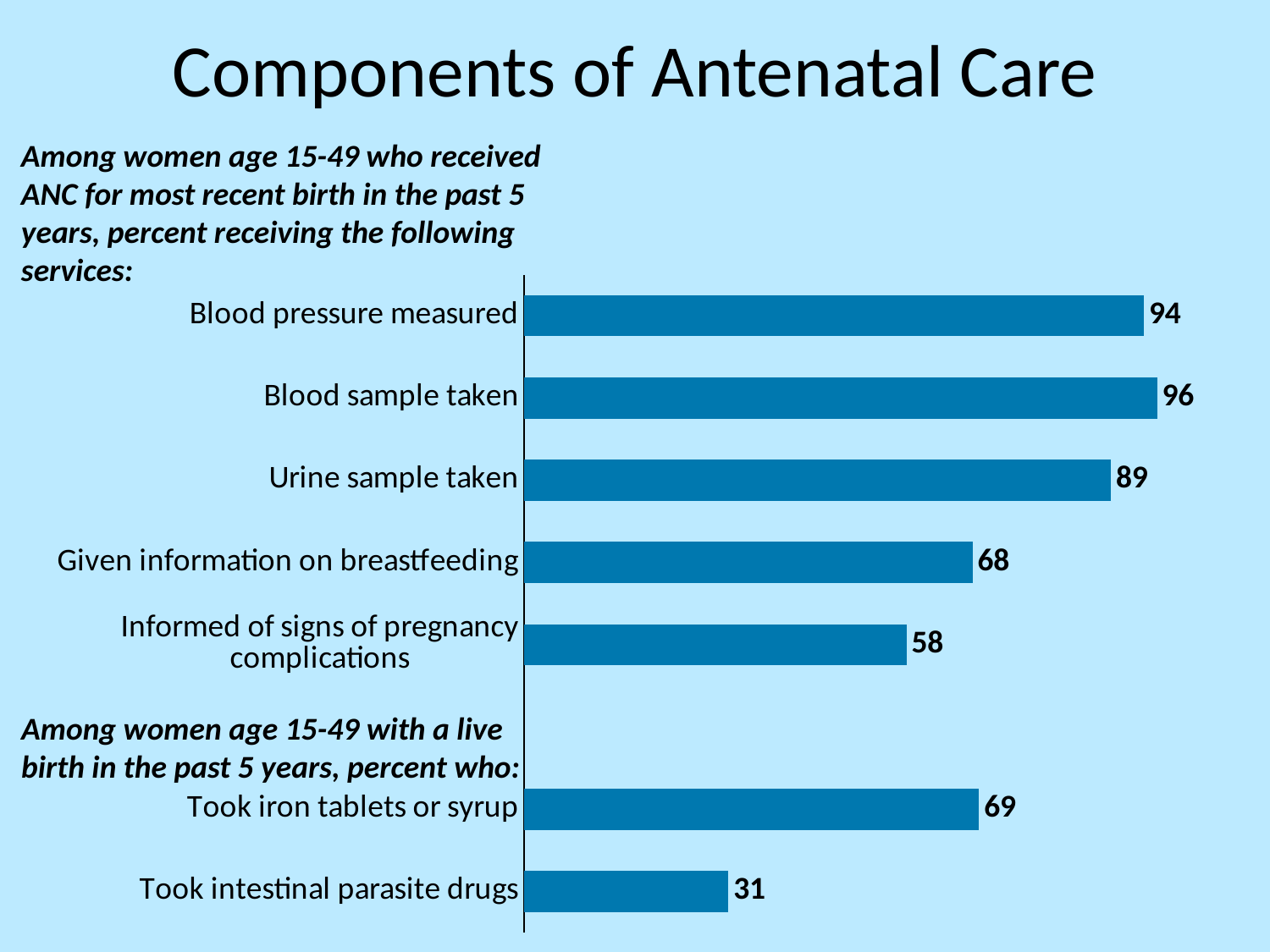

# Components of Antenatal Care
Among women age 15-49 who received ANC for most recent birth in the past 5 years, percent receiving the following services:

### Chart

| Category | Column1 |
|---|---|
| Took intestinal parasite drugs | 31.0 |
| Took iron tablets or syrup | 69.0 |
|  | None |
| Informed of signs of pregnancy complications | 58.0 |
| Given information on breastfeeding | 68.0 |
| Urine sample taken | 89.0 |
| Blood sample taken | 96.0 |
| Blood pressure measured | 94.0 |
Among women age 15-49 with a live birth in the past 5 years, percent who: